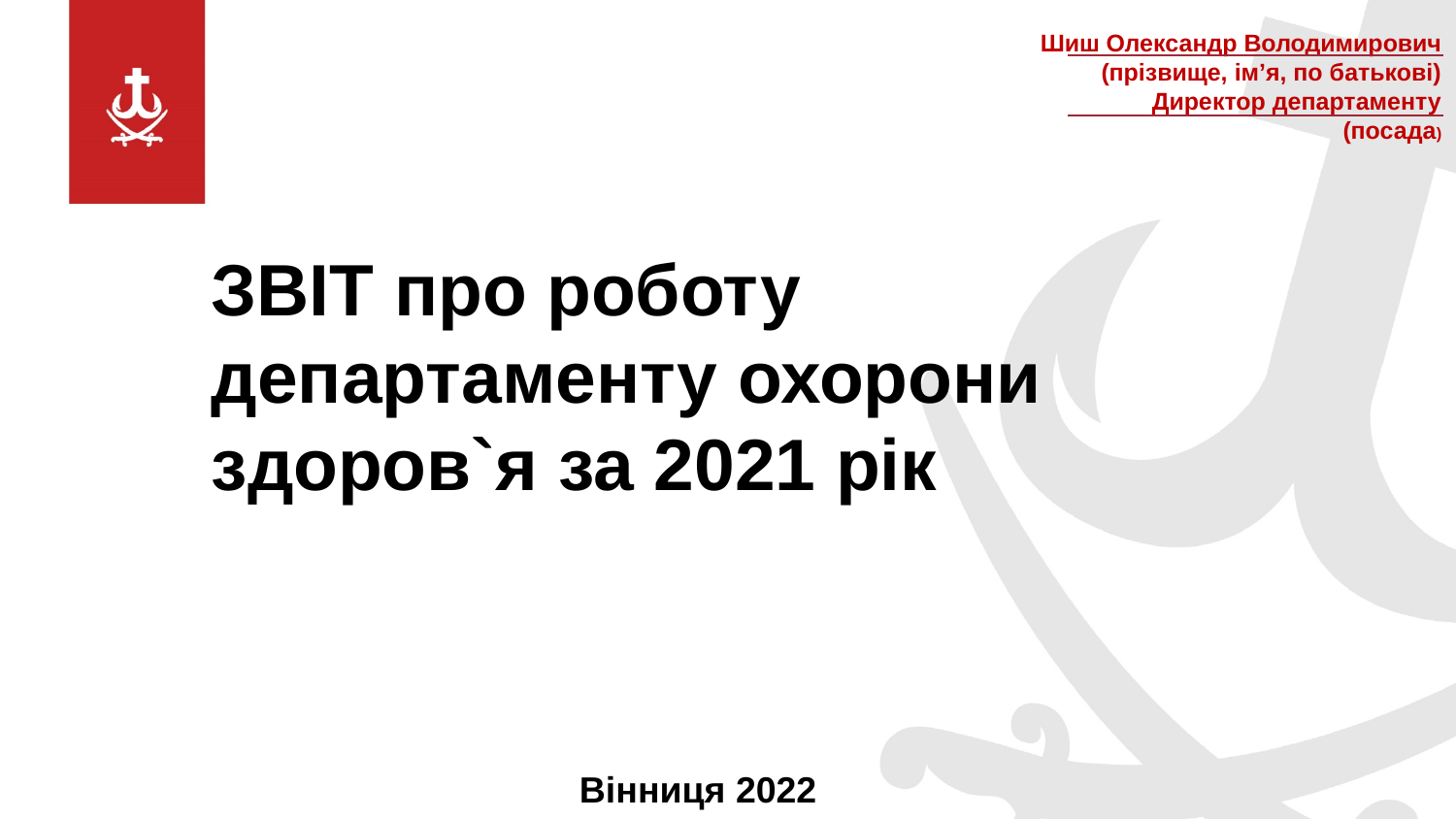

Шиш Олександр Володимирович
(прізвище, ім’я, по батькові)
Директор департаменту
(посада)

ЗВІТ про роботу департаменту охорони здоров`я за 2021 рік

Вінниця 2022